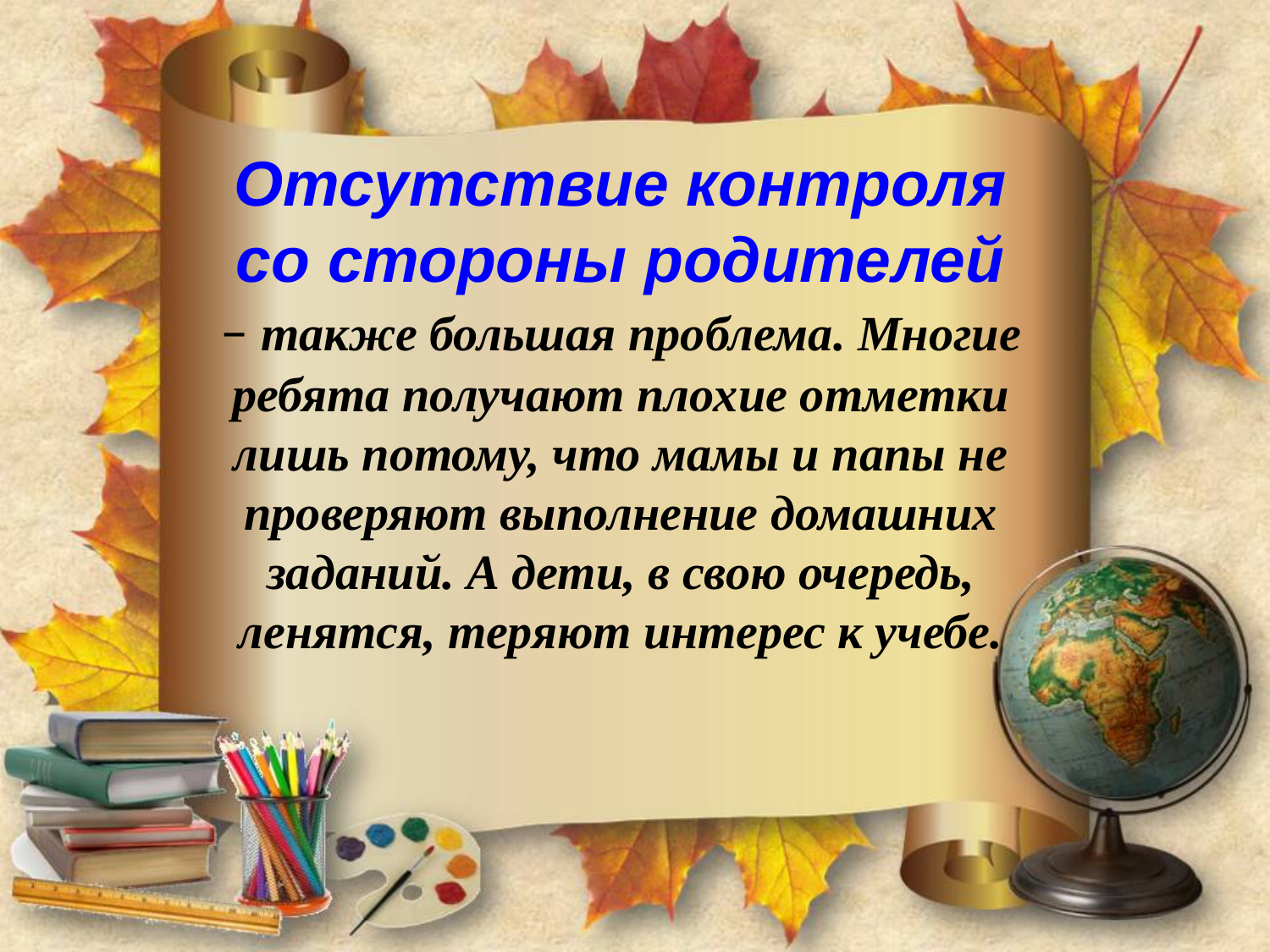

# Отсутствие контроля со стороны родителей – также большая проблема. Многие ребята получают плохие отметки лишь потому, что мамы и папы не проверяют выполнение домашних заданий. А дети, в свою очередь, ленятся, теряют интерес к учебе.